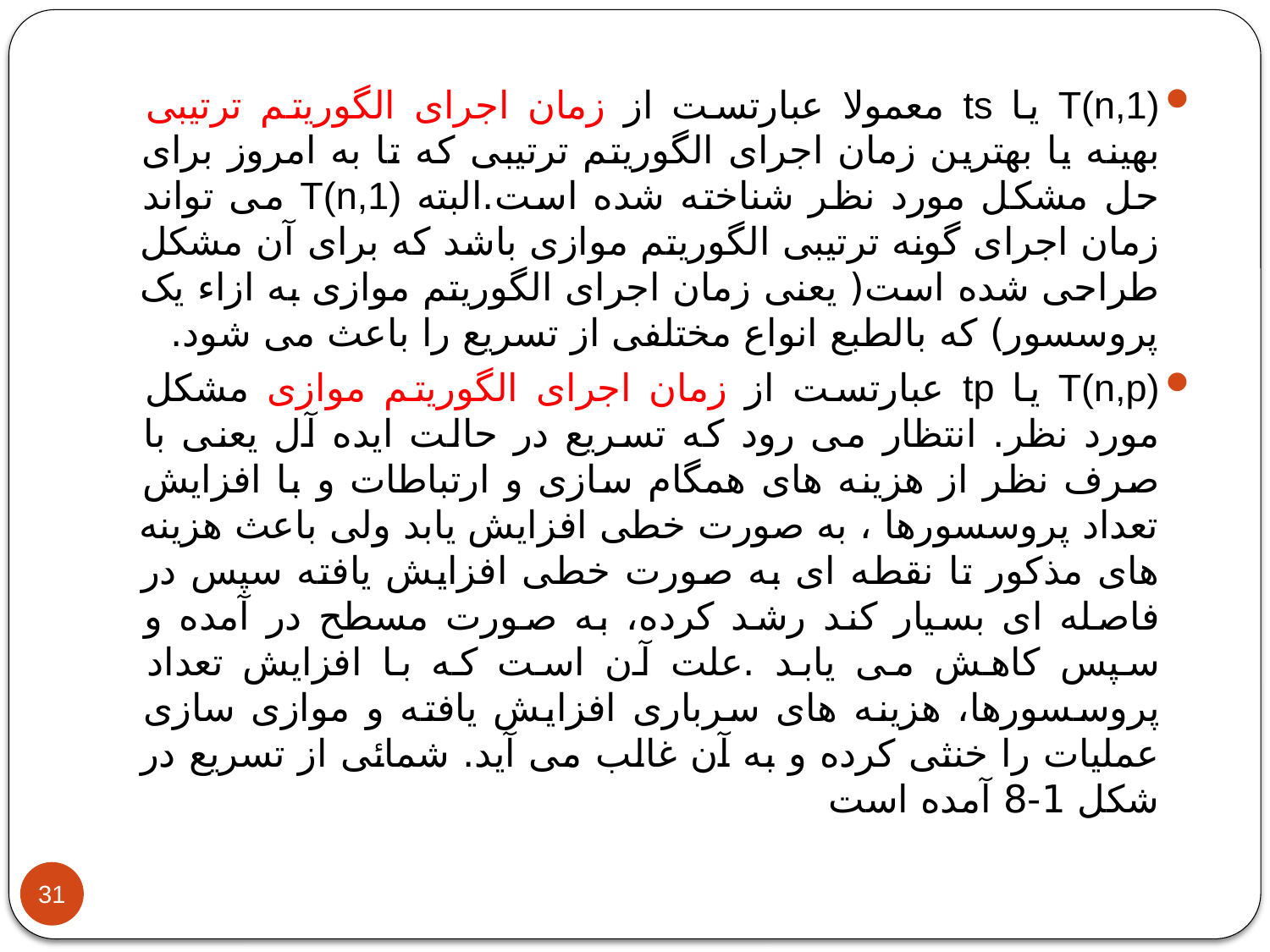

T(n,1) یا ts معمولا عبارتست از زمان اجرای الگوریتم ترتیبی بهینه یا بهترین زمان اجرای الگوریتم ترتیبی که تا به امروز برای حل مشکل مورد نظر شناخته شده است.البته T(n,1) می تواند زمان اجرای گونه ترتیبی الگوریتم موازی باشد که برای آن مشکل طراحی شده است( یعنی زمان اجرای الگوریتم موازی به ازاء یک پروسسور) که بالطبع انواع مختلفی از تسریع را باعث می شود.
T(n,p) یا tp عبارتست از زمان اجرای الگوریتم موازی مشکل مورد نظر. انتظار می رود که تسریع در حالت ایده آل یعنی با صرف نظر از هزینه های همگام سازی و ارتباطات و با افزایش تعداد پروسسورها ، به صورت خطی افزایش یابد ولی باعث هزینه های مذکور تا نقطه ای به صورت خطی افزایش یافته سپس در فاصله ای بسیار کند رشد کرده، به صورت مسطح در آمده و سپس کاهش می یابد .علت آن است که با افزایش تعداد پروسسورها، هزینه های سرباری افزایش یافته و موازی سازی عملیات را خنثی کرده و به آن غالب می آید. شمائی از تسریع در شکل 1-8 آمده است

31